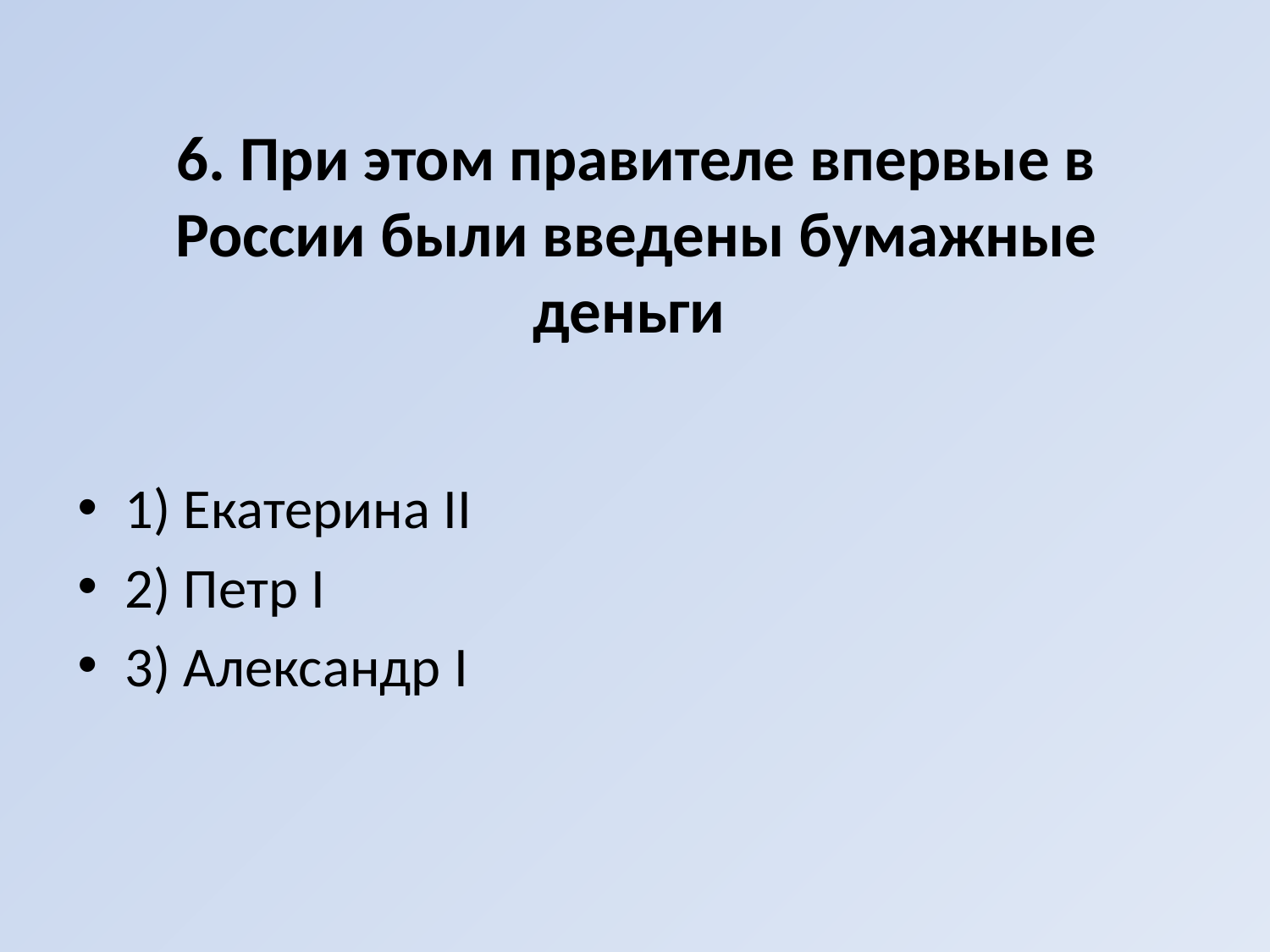

# 6. При этом правителе впервые в России были введены бумажные деньги
1) Екатерина II
2) Петр I
3) Александр I